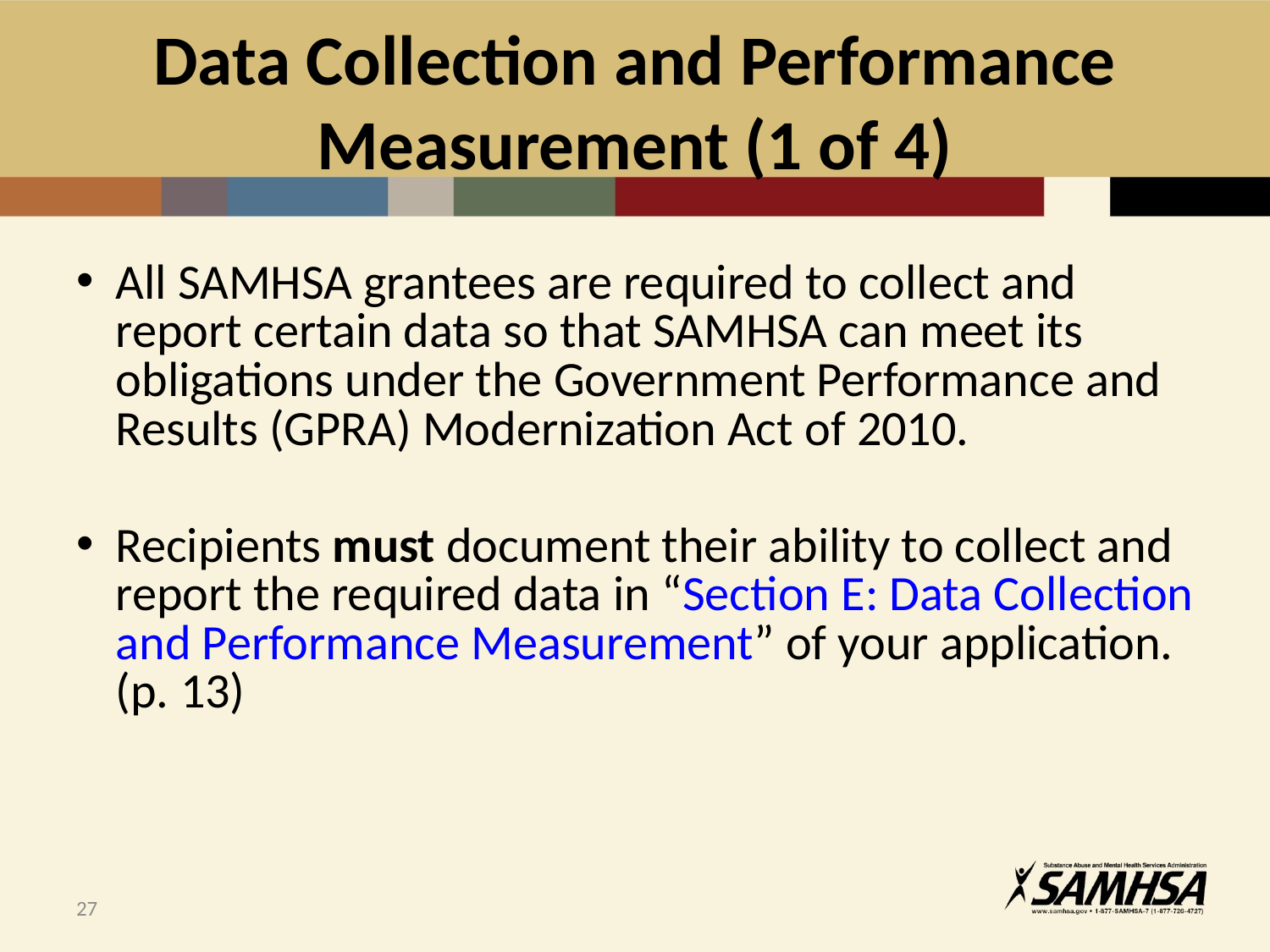

# Data Collection and Performance Measurement (1 of 4)
All SAMHSA grantees are required to collect and report certain data so that SAMHSA can meet its obligations under the Government Performance and Results (GPRA) Modernization Act of 2010.

Recipients must document their ability to collect and report the required data in “Section E: Data Collection and Performance Measurement” of your application. (p. 13)

27